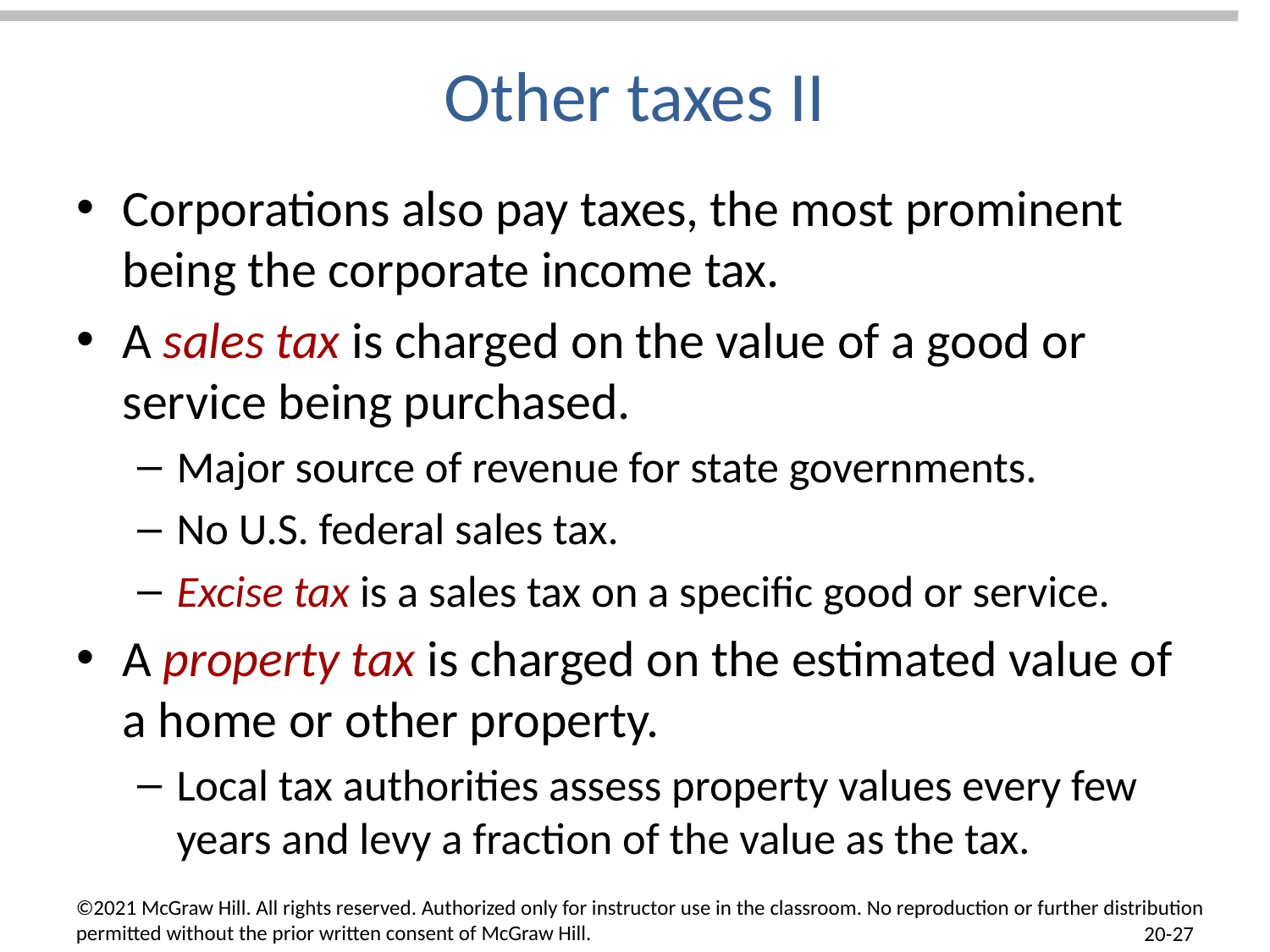

# Other taxes II
Corporations also pay taxes, the most prominent being the corporate income tax.
A sales tax is charged on the value of a good or service being purchased.
Major source of revenue for state governments.
No U.S. federal sales tax.
Excise tax is a sales tax on a specific good or service.
A property tax is charged on the estimated value of a home or other property.
Local tax authorities assess property values every few years and levy a fraction of the value as the tax.